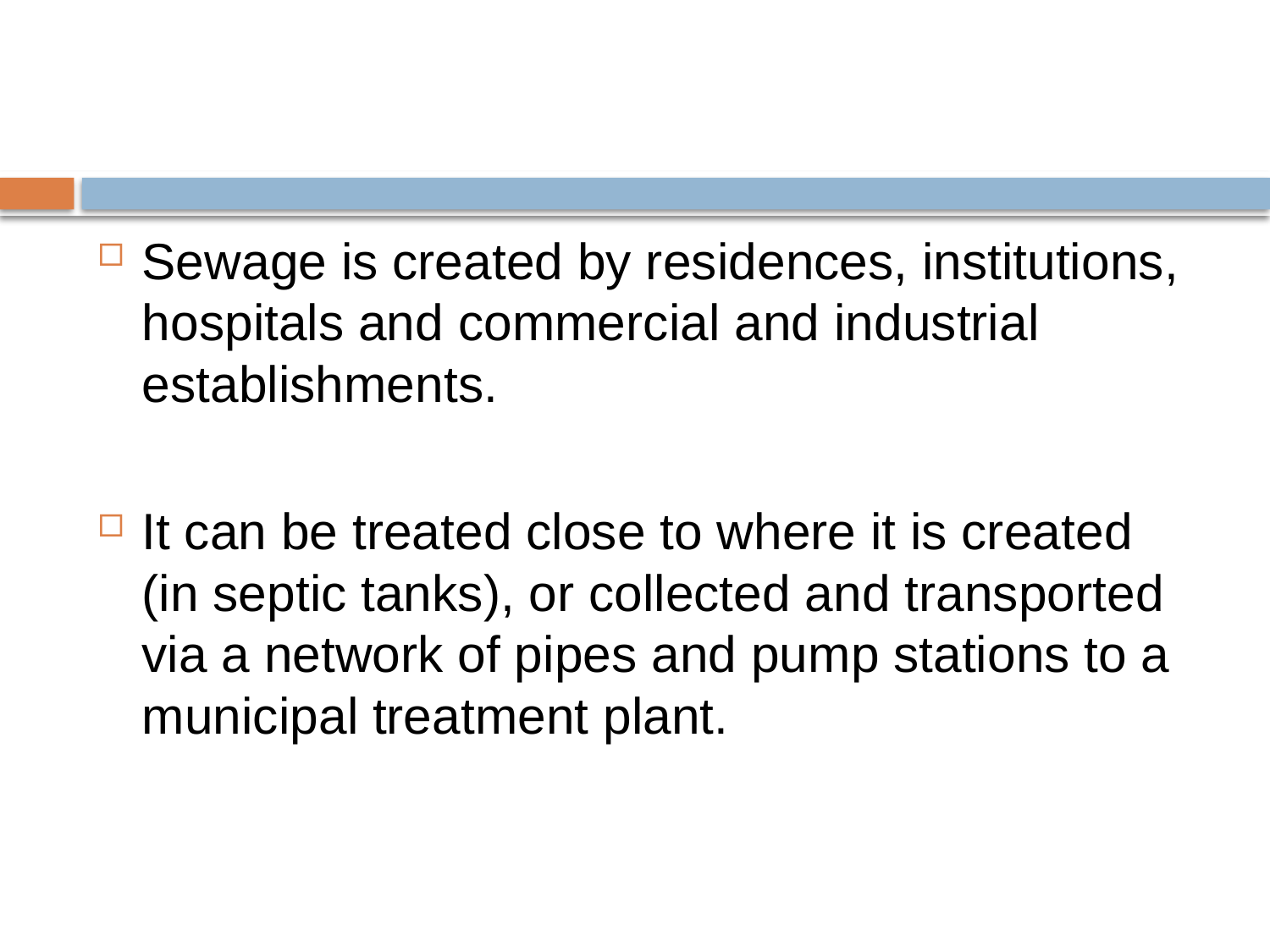

#
Sewage is created by residences, institutions, hospitals and commercial and industrial establishments.

It can be treated close to where it is created (in septic tanks), or collected and transported via a network of pipes and pump stations to a municipal treatment plant.